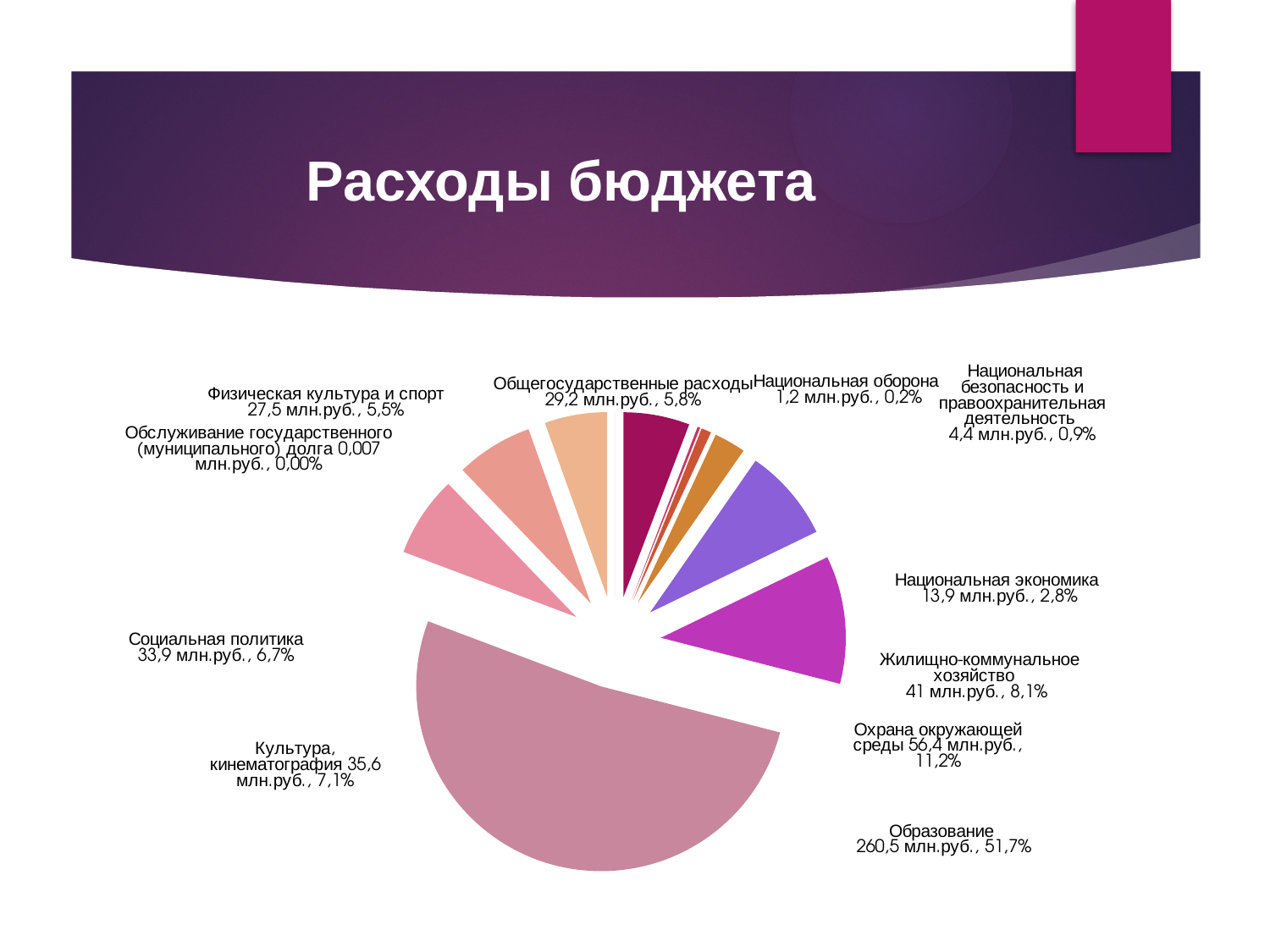

# Расходы бюджета

### Chart

| Category | Столбец1 |
|---|---|
| Общегосударственные расходы | 29.2 |
| Национальная оборона | 1.2 |
| Национальная безопасность и правоохранительная деятельность | 4.4 |
| Национальная экономика | 13.9 |
| Жилищно-коммунальное хозяйство | 41.0 |
| Охрана окружающей среды | 56.4 |
| Образование | 260.5 |
| Культура, кинематография | 35.6 |
| Социальная политика | 33.9 |
| Физическая культура и спорт | 27.5 |
| Обслуживание государственного (муниципального) долга | 0.007 |